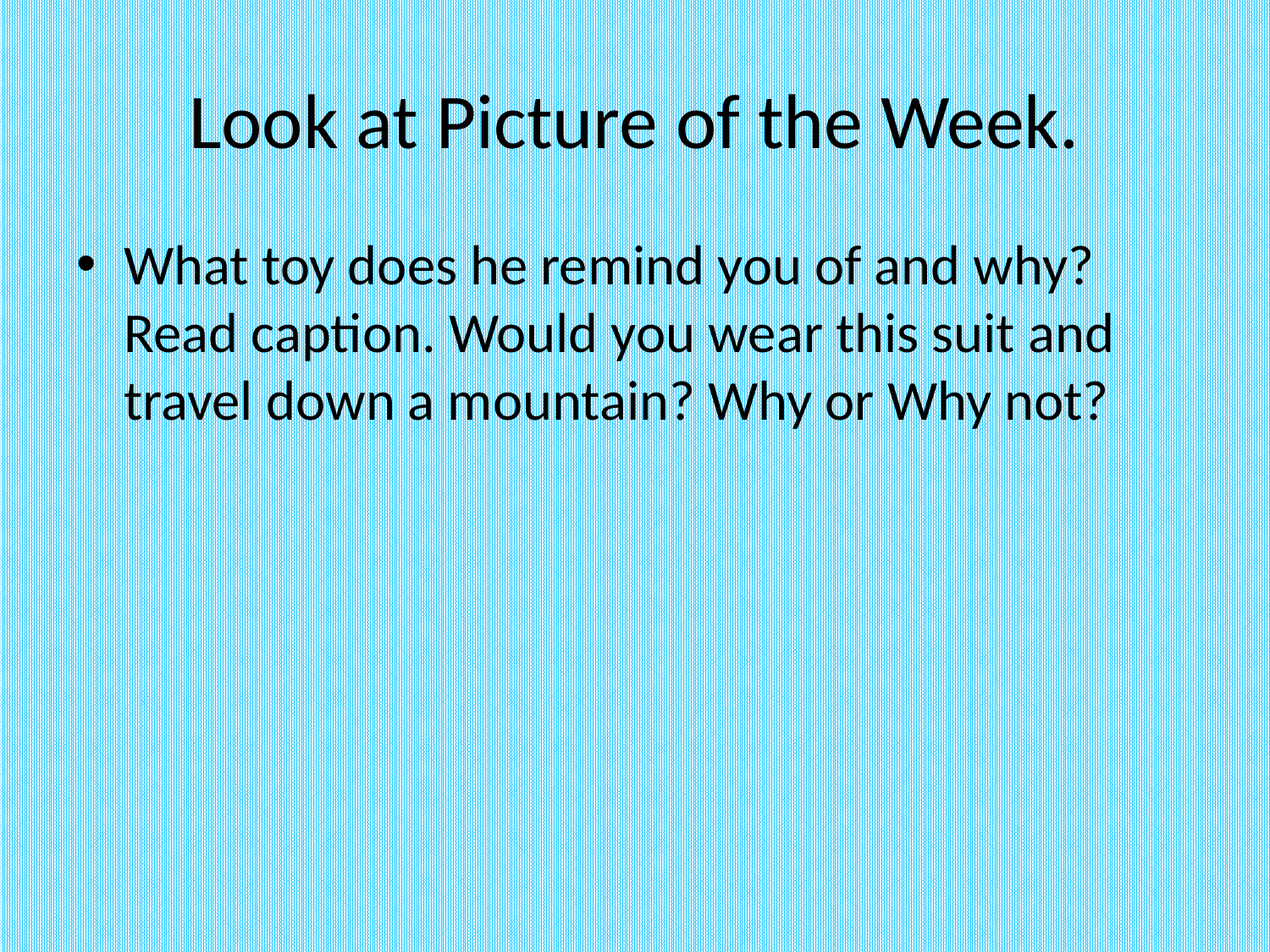

# Look at Picture of the Week.
What toy does he remind you of and why? Read caption. Would you wear this suit and travel down a mountain? Why or Why not?